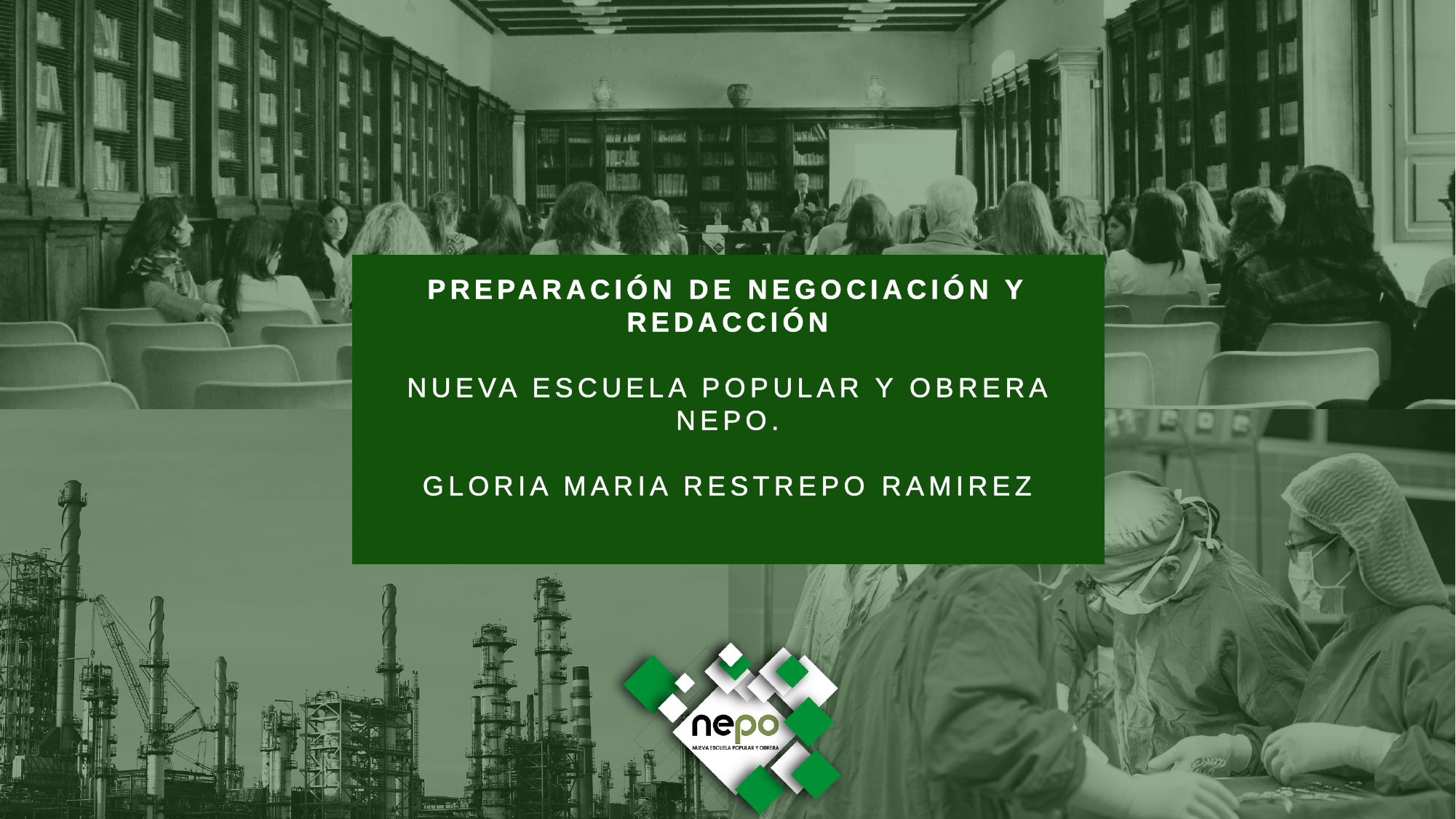

PREPARACIÓN DE NEGOCIACIÓN Y REDACCIÓN

NUEVA ESCUELA POPULAR Y OBRERA
NEPO.

GLORIA MARIA RESTREPO RAMIREZ